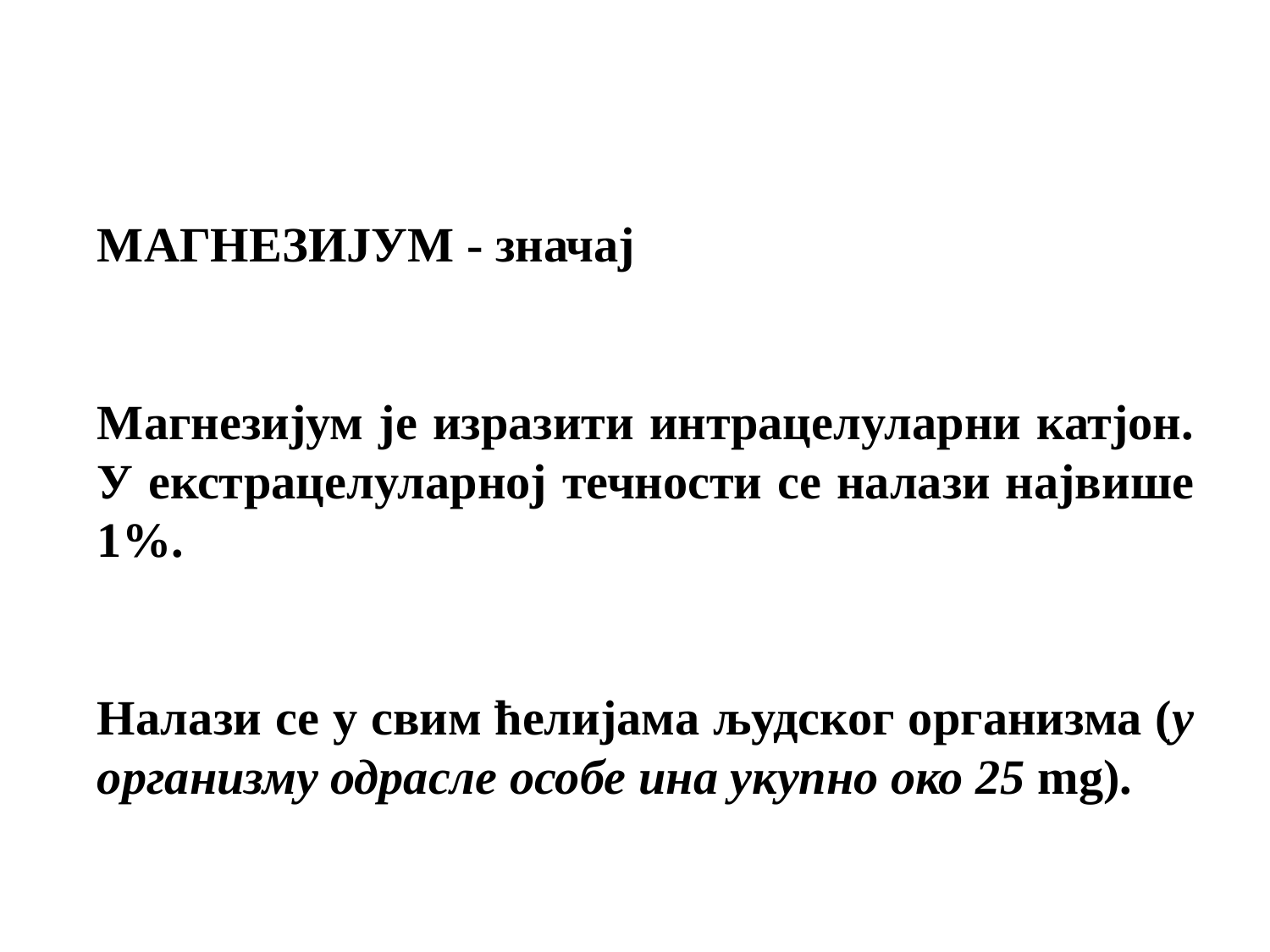

МАГНЕЗИЈУМ - значај

Магнезијум је изразити интрацелуларни катјон. У екстрацелуларној течности се налази највише 1%.

Налази се у свим ћелијама људског организма (у организму одрасле особе ина укупно око 25 mg).